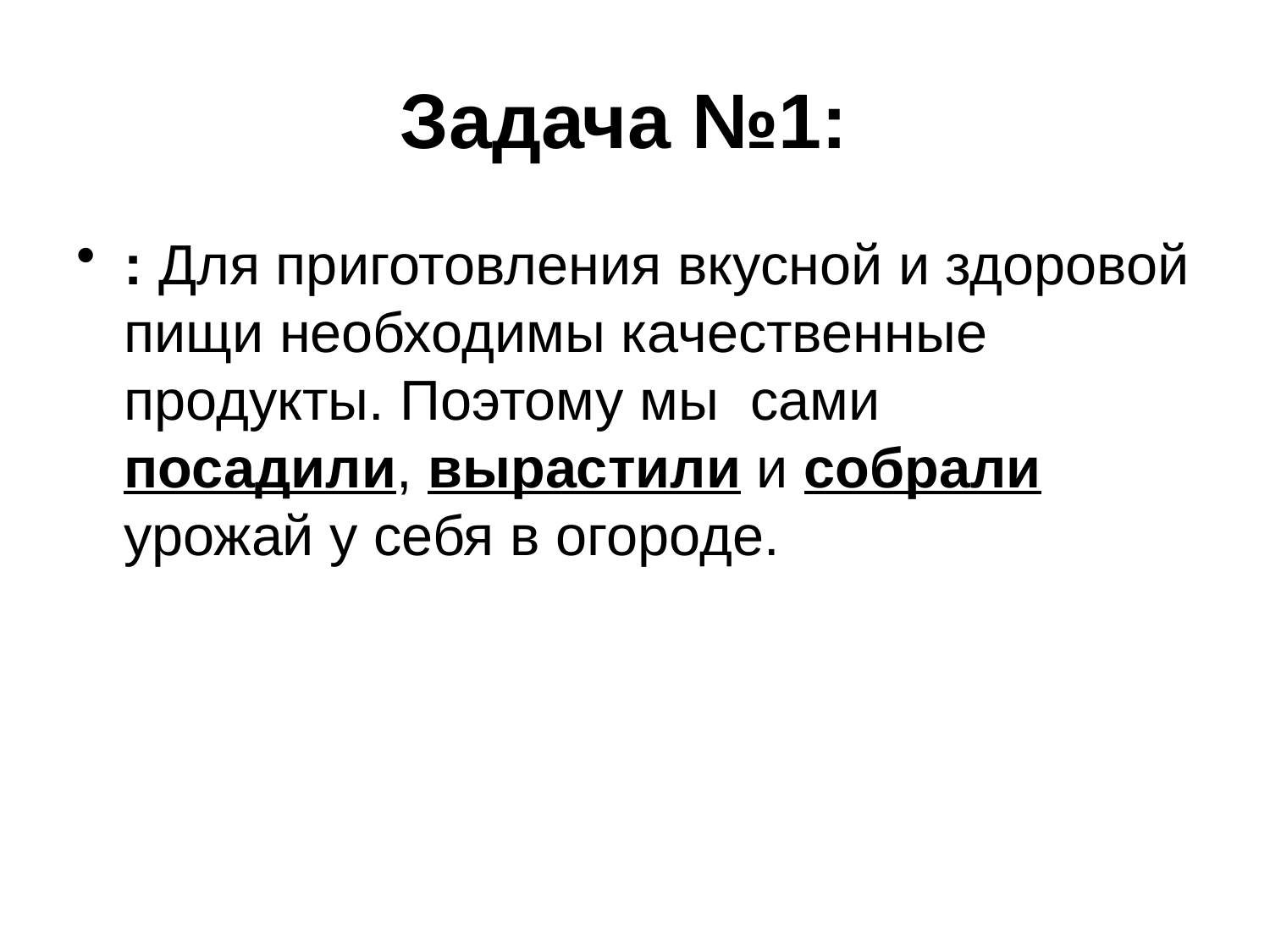

# Задача №1:
: Для приготовления вкусной и здоровой пищи необходимы качественные продукты. Поэтому мы  сами  посадили, вырастили и собрали урожай у себя в огороде.